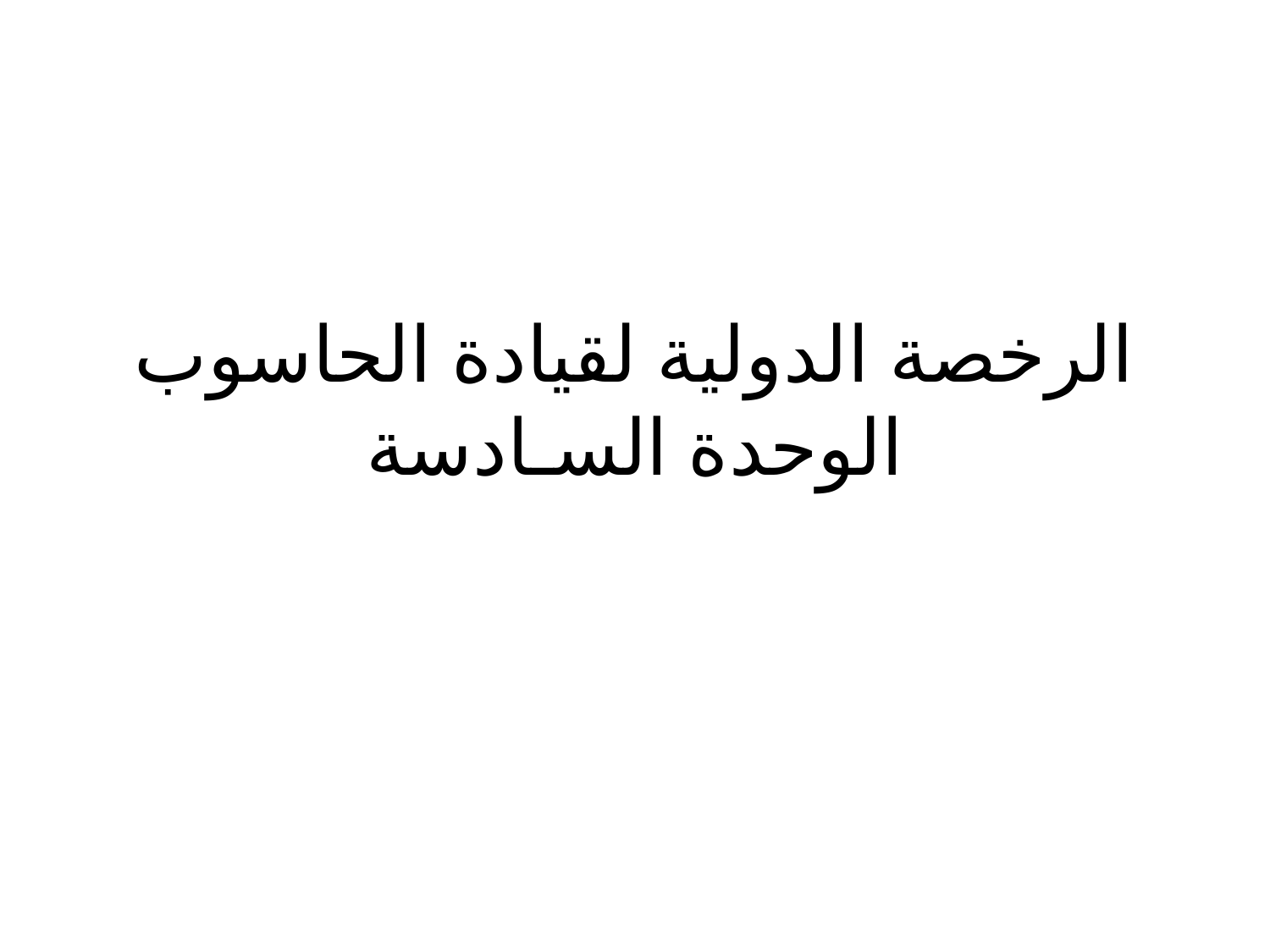

# الرخصة الدولية لقيادة الحاسوب الوحدة السـادسة